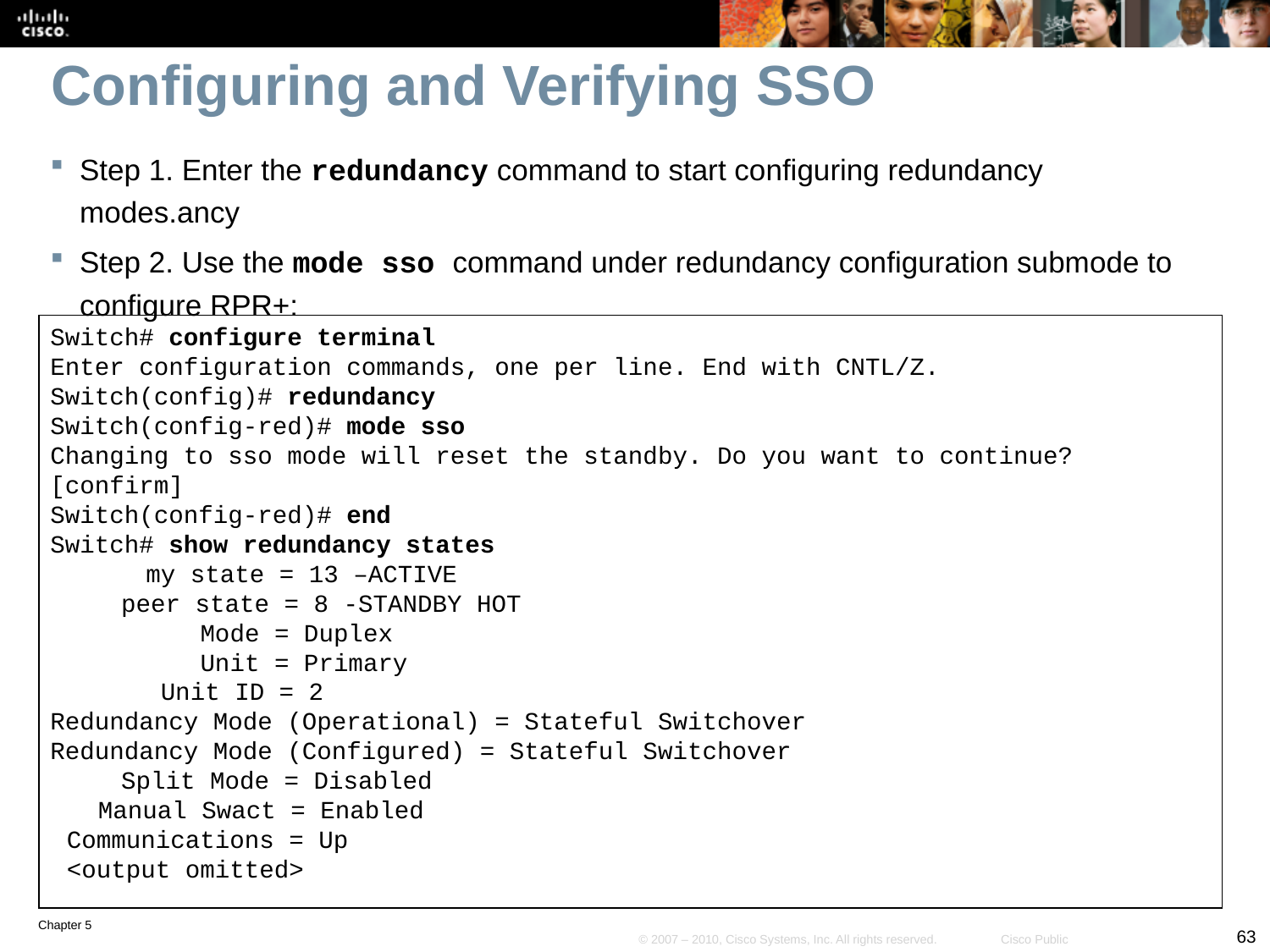

# Configuring and Verifying SSO
Step 1. Enter the redundancy command to start configuring redundancy modes.ancy
Step 2. Use the mode sso command under redundancy configuration submode to configure RPR+:
Switch# configure terminal
Enter configuration commands, one per line. End with CNTL/Z.
Switch(config)# redundancy
Switch(config-red)# mode sso
Changing to sso mode will reset the standby. Do you want to continue? [confirm]
Switch(config-red)# end
Switch# show redundancy states
my state = 13 –ACTIVE
peer state = 8 -STANDBY HOT
Mode = Duplex
Unit = Primary
Unit ID = 2
Redundancy Mode (Operational) = Stateful Switchover
Redundancy Mode (Configured) = Stateful Switchover
Split Mode = Disabled
Manual Swact = Enabled
Communications = Up
<output omitted>